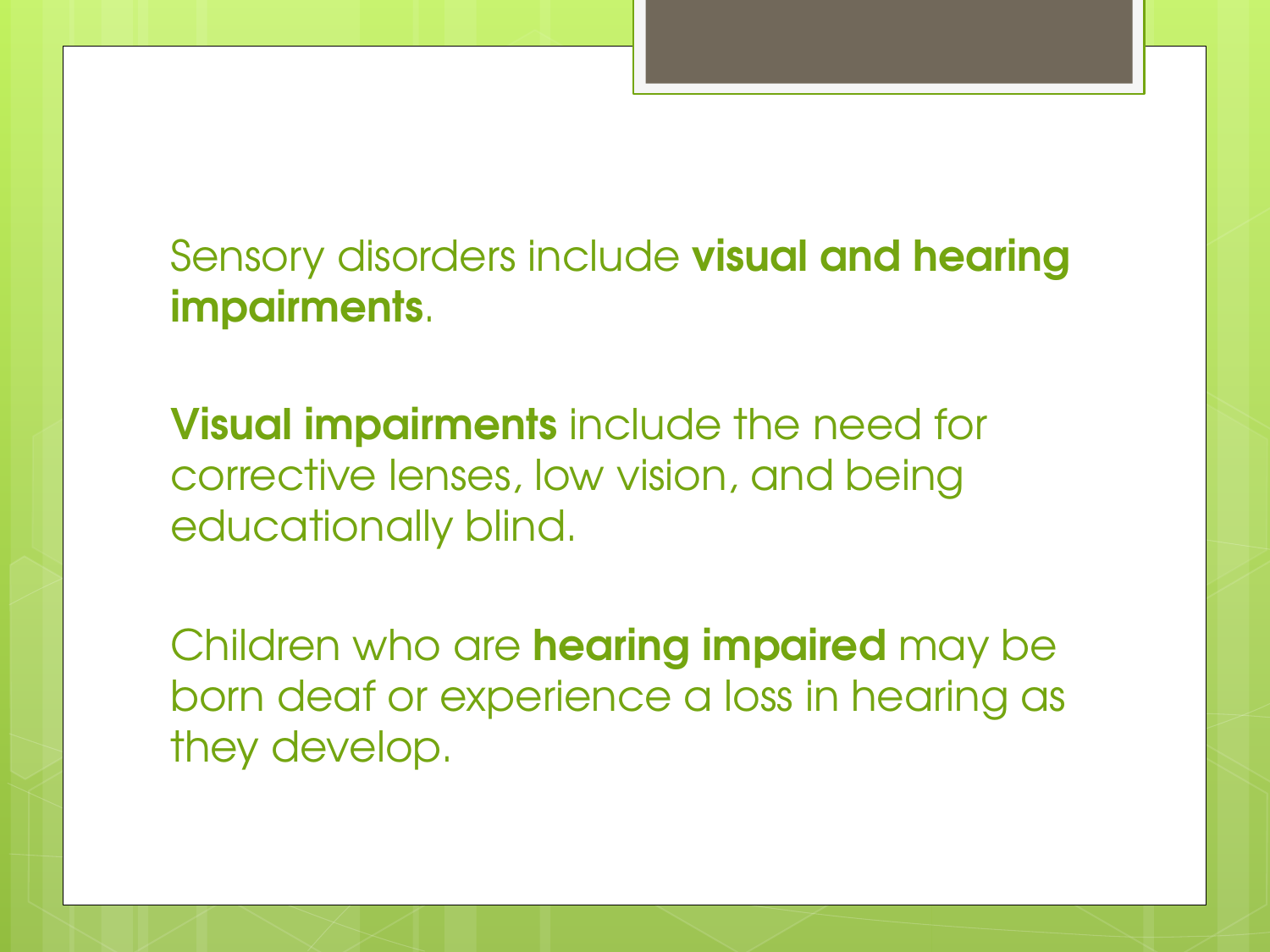

Sensory disorders include visual and hearing impairments.

Visual impairments include the need for corrective lenses, low vision, and being educationally blind.

Children who are hearing impaired may be born deaf or experience a loss in hearing as they develop.